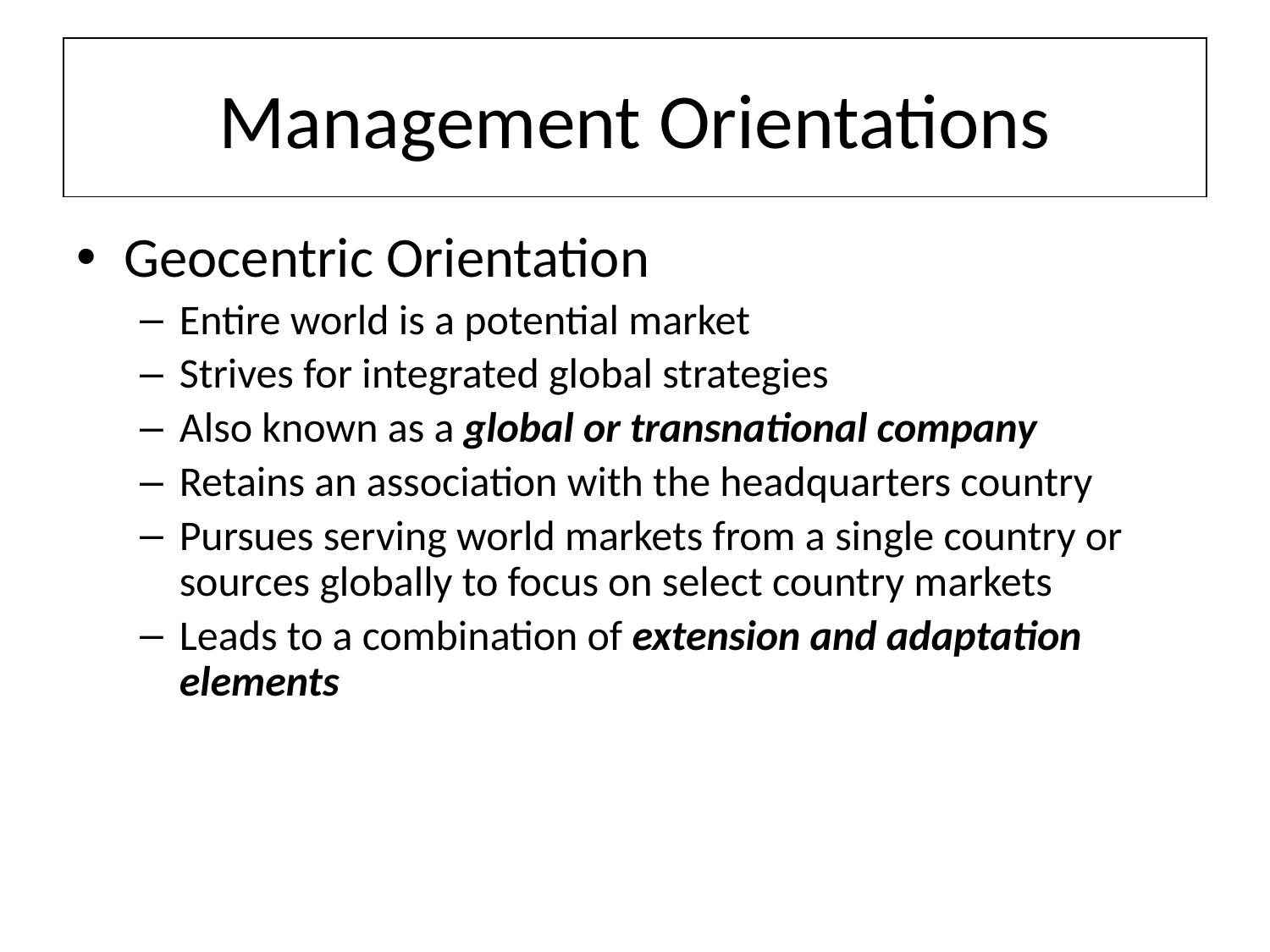

# Management Orientations
Geocentric Orientation
Entire world is a potential market
Strives for integrated global strategies
Also known as a global or transnational company
Retains an association with the headquarters country
Pursues serving world markets from a single country or sources globally to focus on select country markets
Leads to a combination of extension and adaptation elements